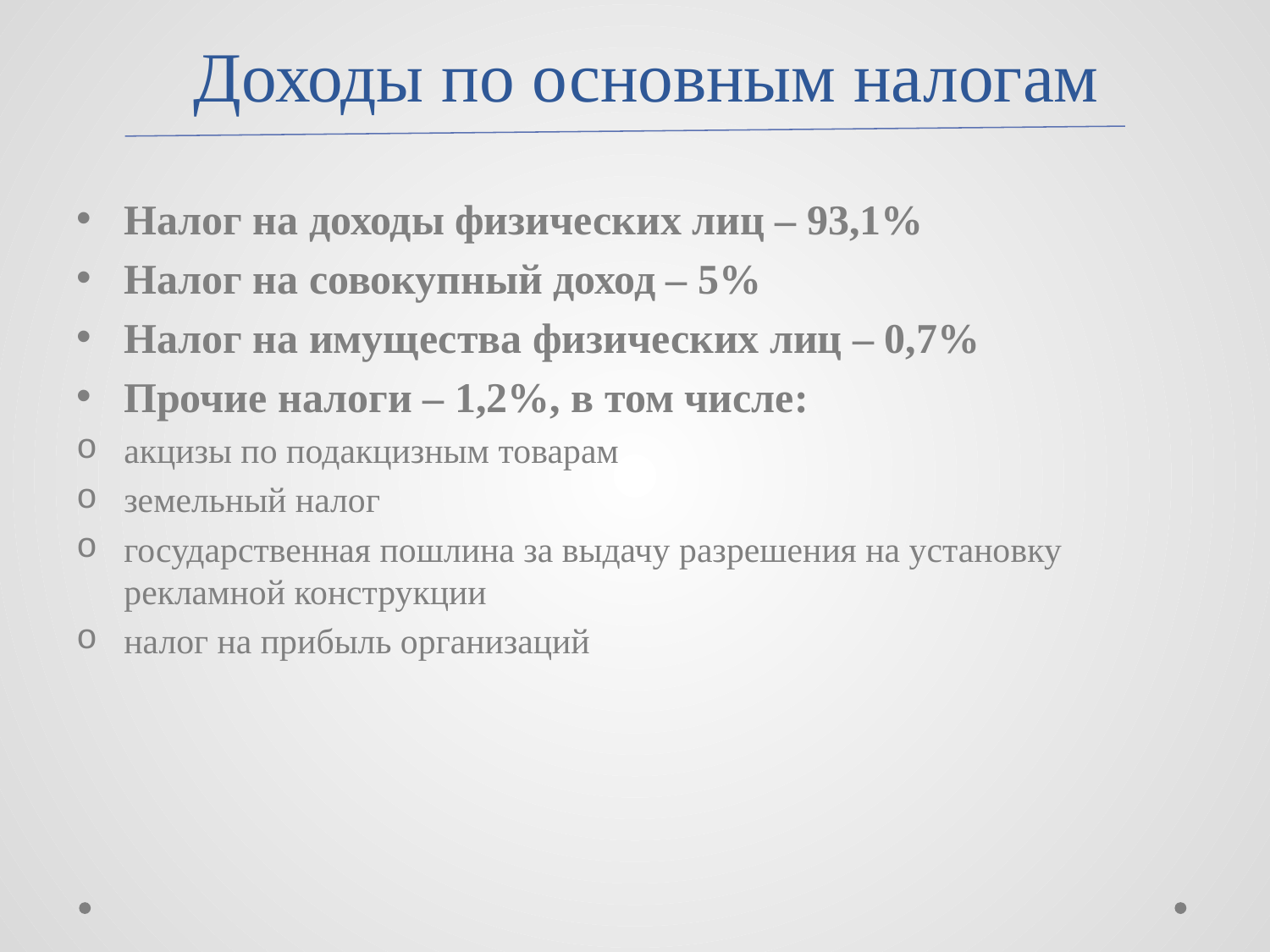

# Доходы по основным налогам
Налог на доходы физических лиц – 93,1%
Налог на совокупный доход – 5%
Налог на имущества физических лиц – 0,7%
Прочие налоги – 1,2%, в том числе:
акцизы по подакцизным товарам
земельный налог
государственная пошлина за выдачу разрешения на установку рекламной конструкции
налог на прибыль организаций